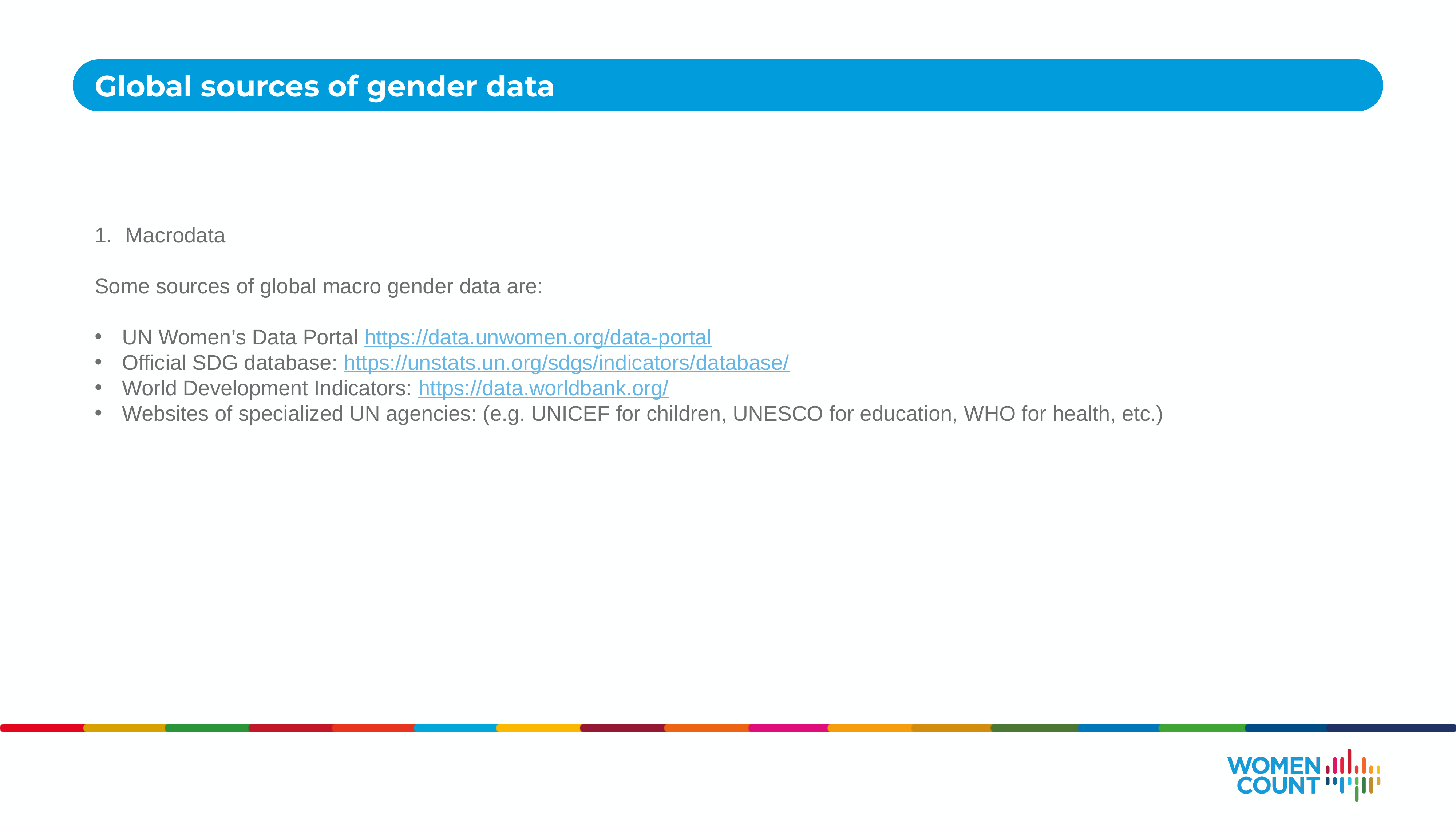

Global sources of gender data

Macrodata

Some sources of global macro gender data are:

UN Women’s Data Portal https://data.unwomen.org/data-portal
Official SDG database: https://unstats.un.org/sdgs/indicators/database/
World Development Indicators: https://data.worldbank.org/
Websites of specialized UN agencies: (e.g. UNICEF for children, UNESCO for education, WHO for health, etc.)